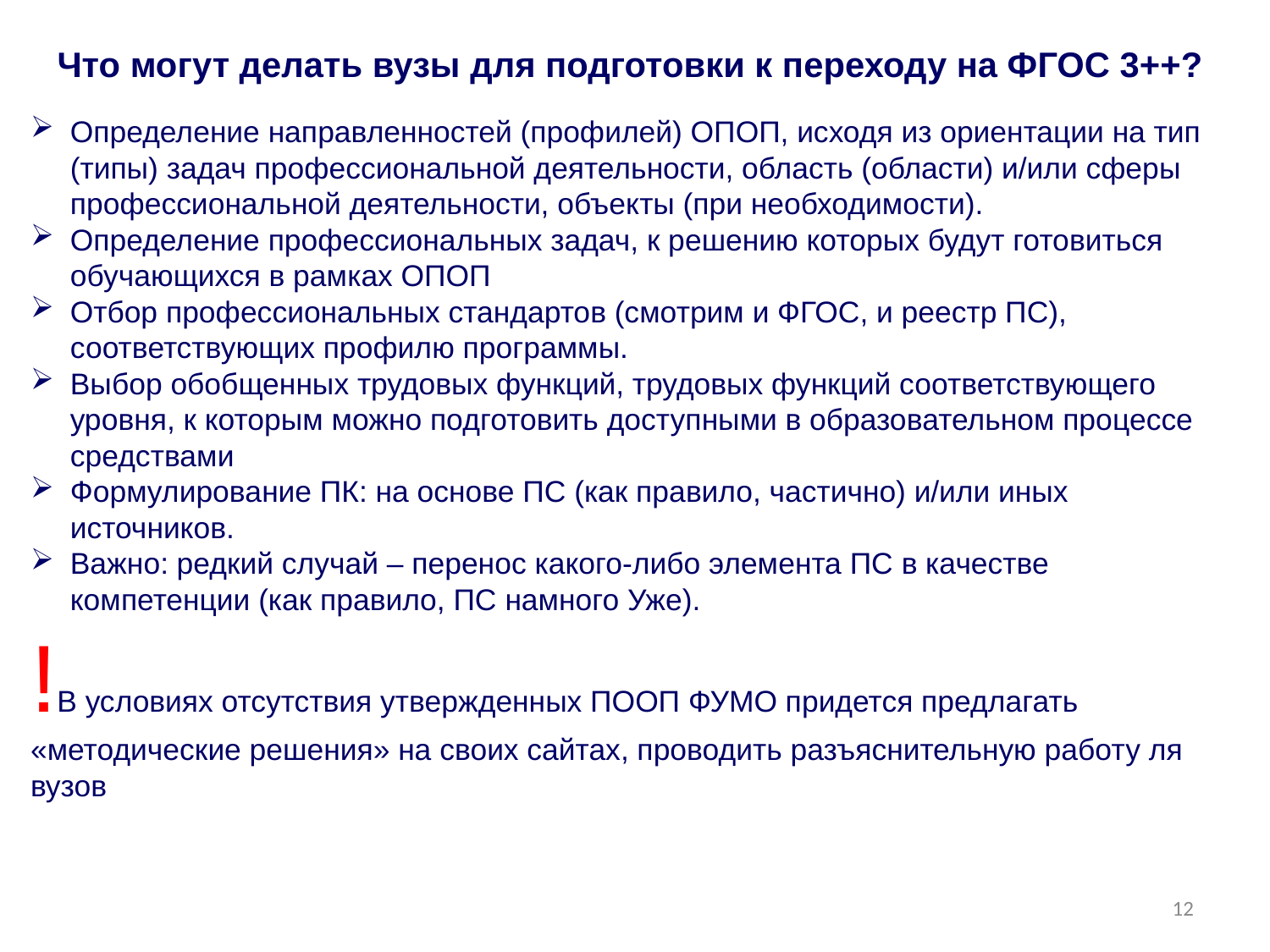

# Что могут делать вузы для подготовки к переходу на ФГОС 3++?
Определение направленностей (профилей) ОПОП, исходя из ориентации на тип (типы) задач профессиональной деятельности, область (области) и/или сферы профессиональной деятельности, объекты (при необходимости).
Определение профессиональных задач, к решению которых будут готовиться обучающихся в рамках ОПОП
Отбор профессиональных стандартов (смотрим и ФГОС, и реестр ПС), соответствующих профилю программы.
Выбор обобщенных трудовых функций, трудовых функций соответствующего уровня, к которым можно подготовить доступными в образовательном процессе средствами
Формулирование ПК: на основе ПС (как правило, частично) и/или иных источников.
Важно: редкий случай – перенос какого-либо элемента ПС в качестве компетенции (как правило, ПС намного Уже).
!В условиях отсутствия утвержденных ПООП ФУМО придется предлагать «методические решения» на своих сайтах, проводить разъяснительную работу ля вузов

12